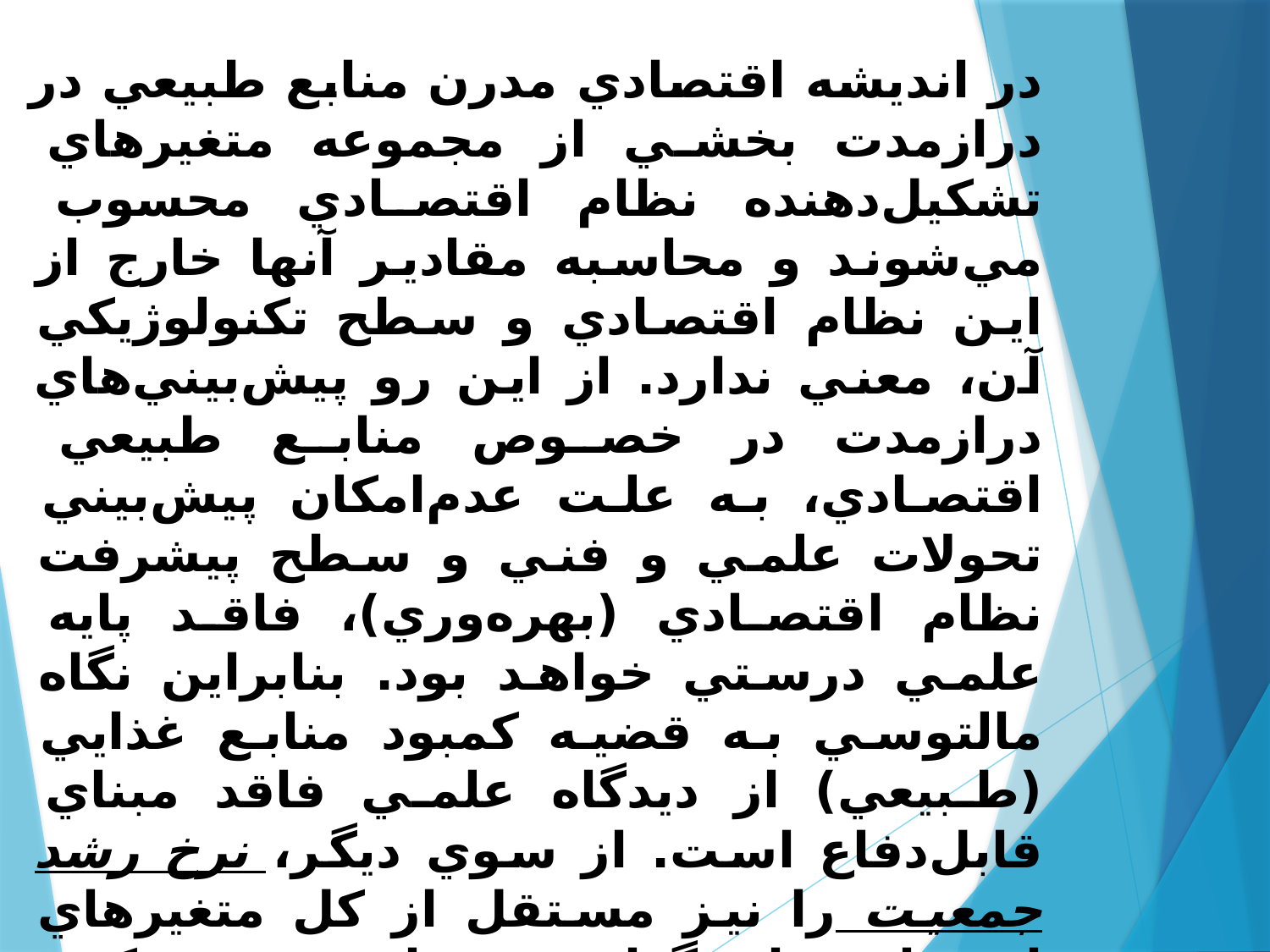

در انديشه اقتصادي مدرن منابع طبيعي در درازمدت بخشي از مجموعه متغيرهاي تشكيل‌دهنده نظام اقتصادي محسوب مي‌شوند و محاسبه مقادير آنها خارج از اين نظام اقتصادي و سطح تكنولوژيكي آن، معني ندارد. از اين رو پيش‌بيني‌هاي درازمدت در خصوص منابع طبيعي اقتصادي، به علت عدم‌امكان پيش‌بيني تحولات علمي و فني و سطح پيشرفت نظام اقتصادي (بهره‌وري)، فاقد پايه علمي درستي خواهد بود. بنابراين نگاه مالتوسي به قضيه كمبود منابع غذايي (طبيعي) از ديدگاه علمي فاقد مبناي قابل‌دفاع است. از سوي ديگر، نرخ رشد جمعيت را نيز مستقل از كل متغيرهاي اقتصادي تاثيرگذار نمي‌توان بررسي كرد. همچنانكه نظريه «گذار جمعيتي» بيان مي‌دارد، رشد جمعيت در هر جامعه‌اي تابعي از مجموعه عوامل موجود در نظام اقتصادي، اجتماعي و نيز فرهنگي است و برخلاف رويكرد مالتوسي تنها بستگي به ميزان توليد مواد غذايي و ارزش اقتصادي آن ندارد.